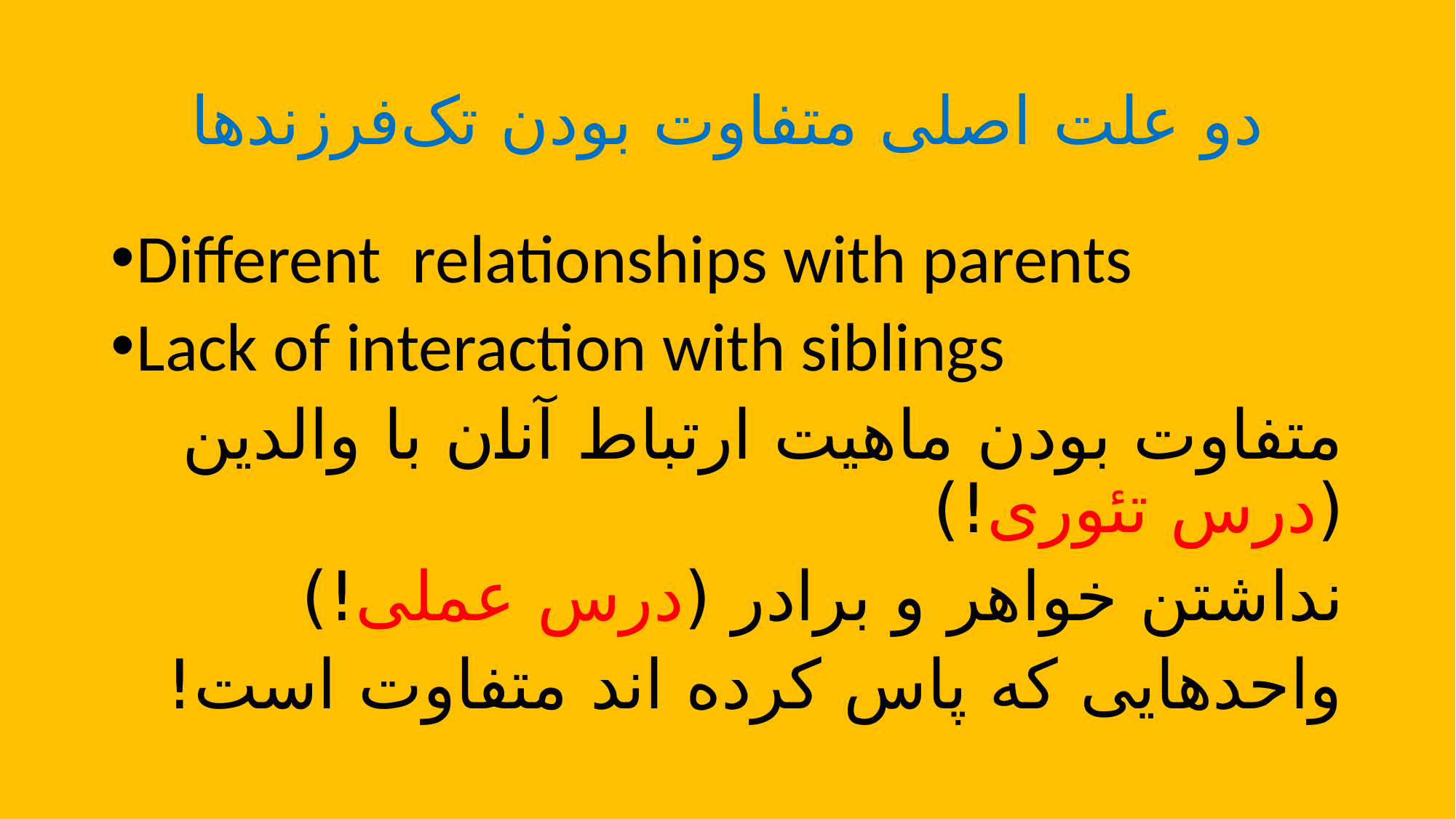

# دو علت اصلی متفاوت بودن تک‌فرزندها
Different  relationships with parents
Lack of interaction with siblings
متفاوت بودن ماهیت ارتباط آنان با والدین (درس تئوری!)
نداشتن خواهر و برادر (درس عملی!)
واحدهایی که پاس کرده اند متفاوت است!